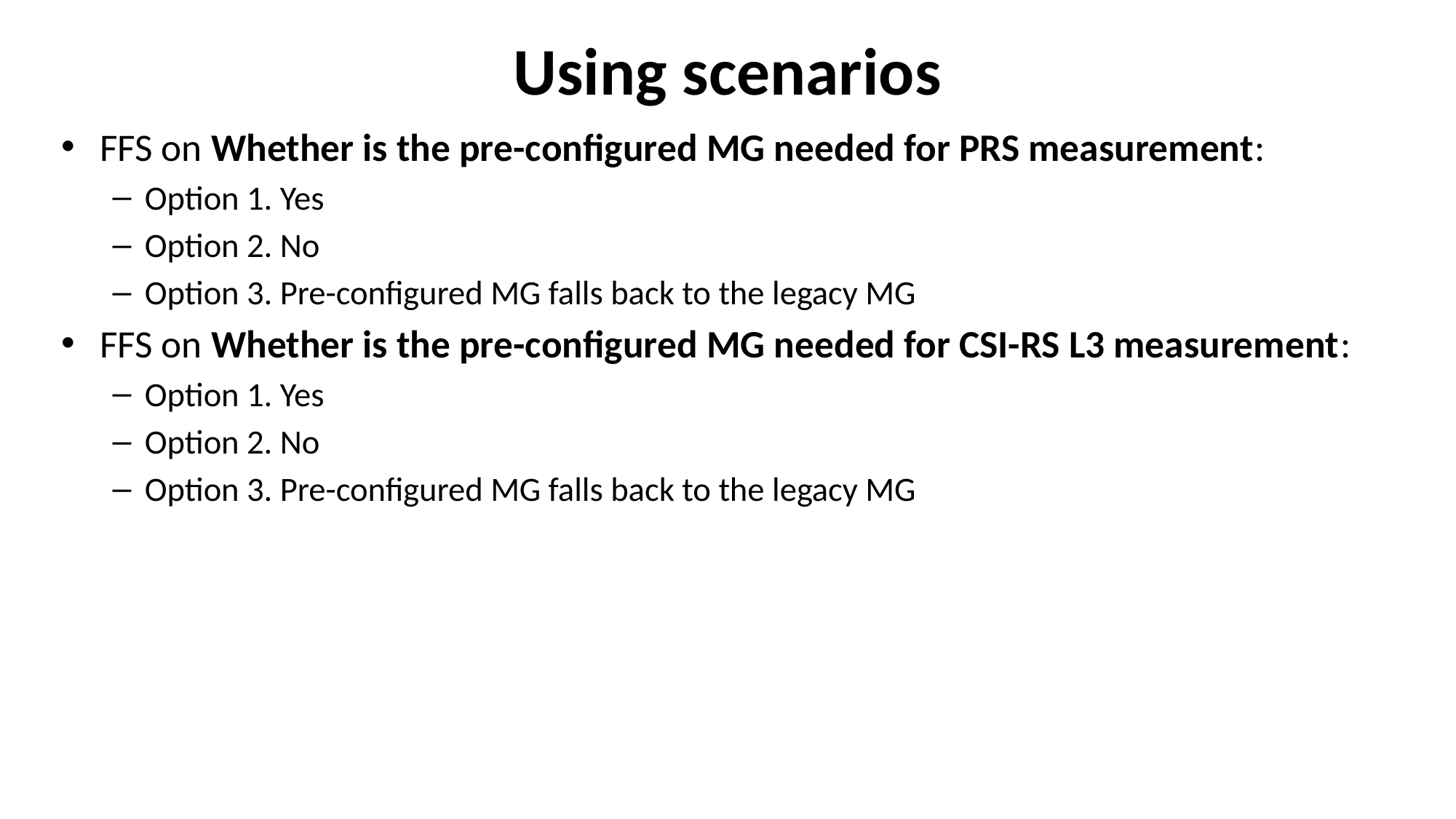

# Using scenarios
FFS on Whether is the pre-configured MG needed for PRS measurement:
Option 1. Yes
Option 2. No
Option 3. Pre-configured MG falls back to the legacy MG
FFS on Whether is the pre-configured MG needed for CSI-RS L3 measurement:
Option 1. Yes
Option 2. No
Option 3. Pre-configured MG falls back to the legacy MG